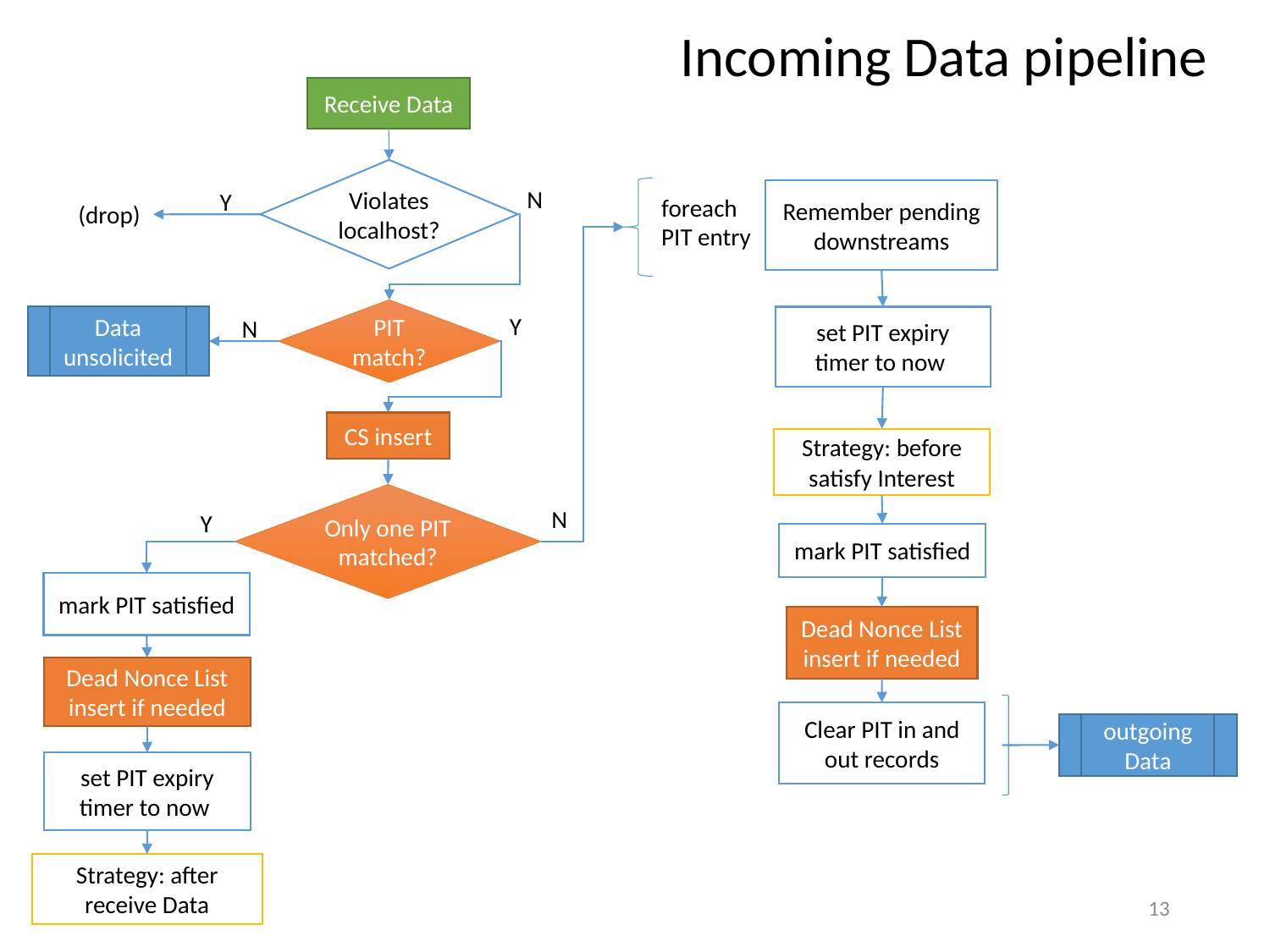

# Incoming Data pipeline
Receive Data
Violates localhost?
N

Remember pending downstreams
Y
foreach
PIT entry
(drop)
PIT match?
Y
Data unsolicited
set PIT expiry timer to now
N
CS insert
Strategy: before satisfy Interest
Only one PIT matched?
N
Y
mark PIT satisfied
mark PIT satisfied
Dead Nonce List insert if needed
Dead Nonce List insert if needed

Clear PIT in and out records
outgoing Data
set PIT expiry timer to now
Strategy: after receive Data
13